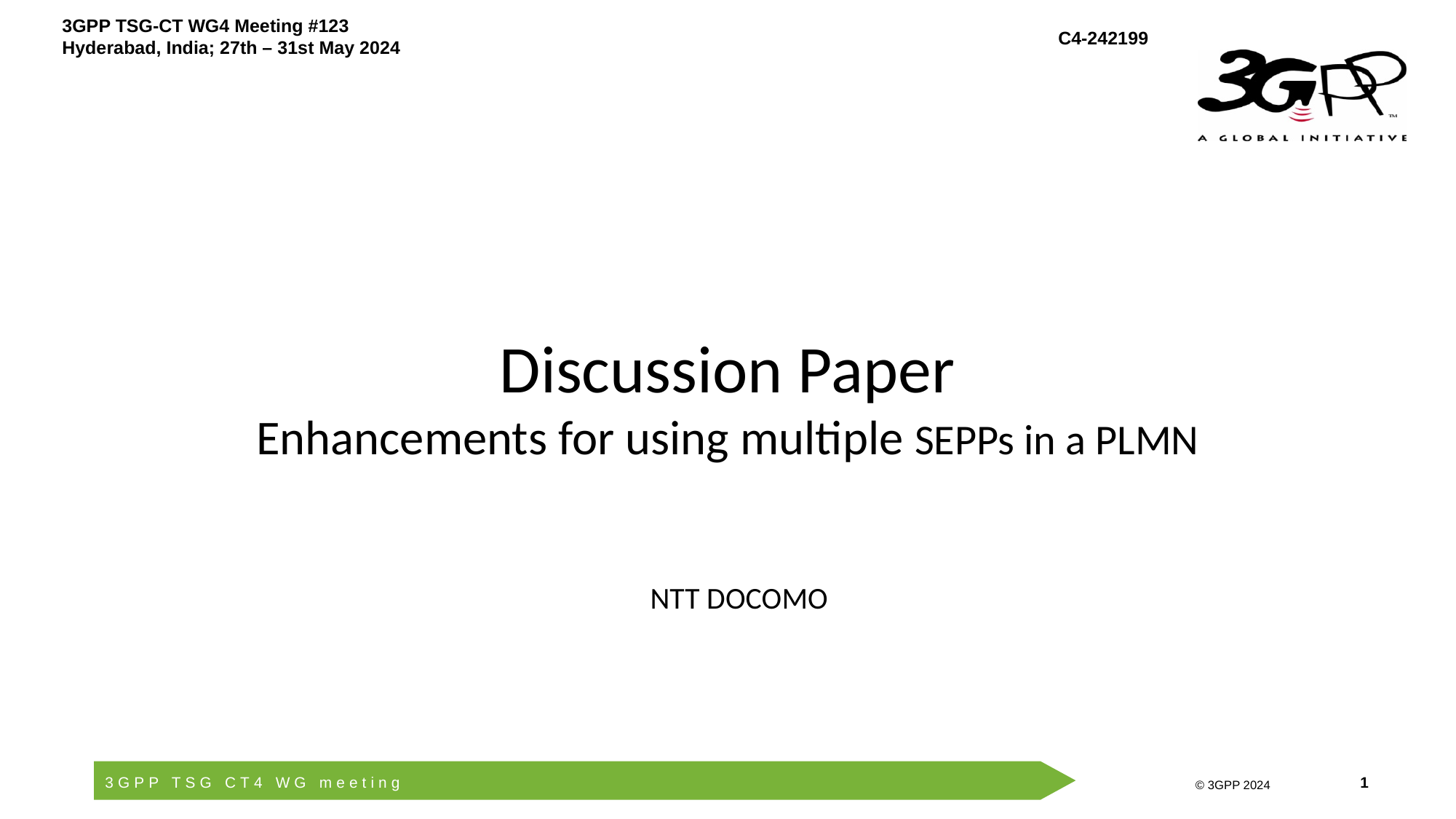

# Discussion Paper Enhancements for using multiple SEPPs in a PLMN
NTT DOCOMO